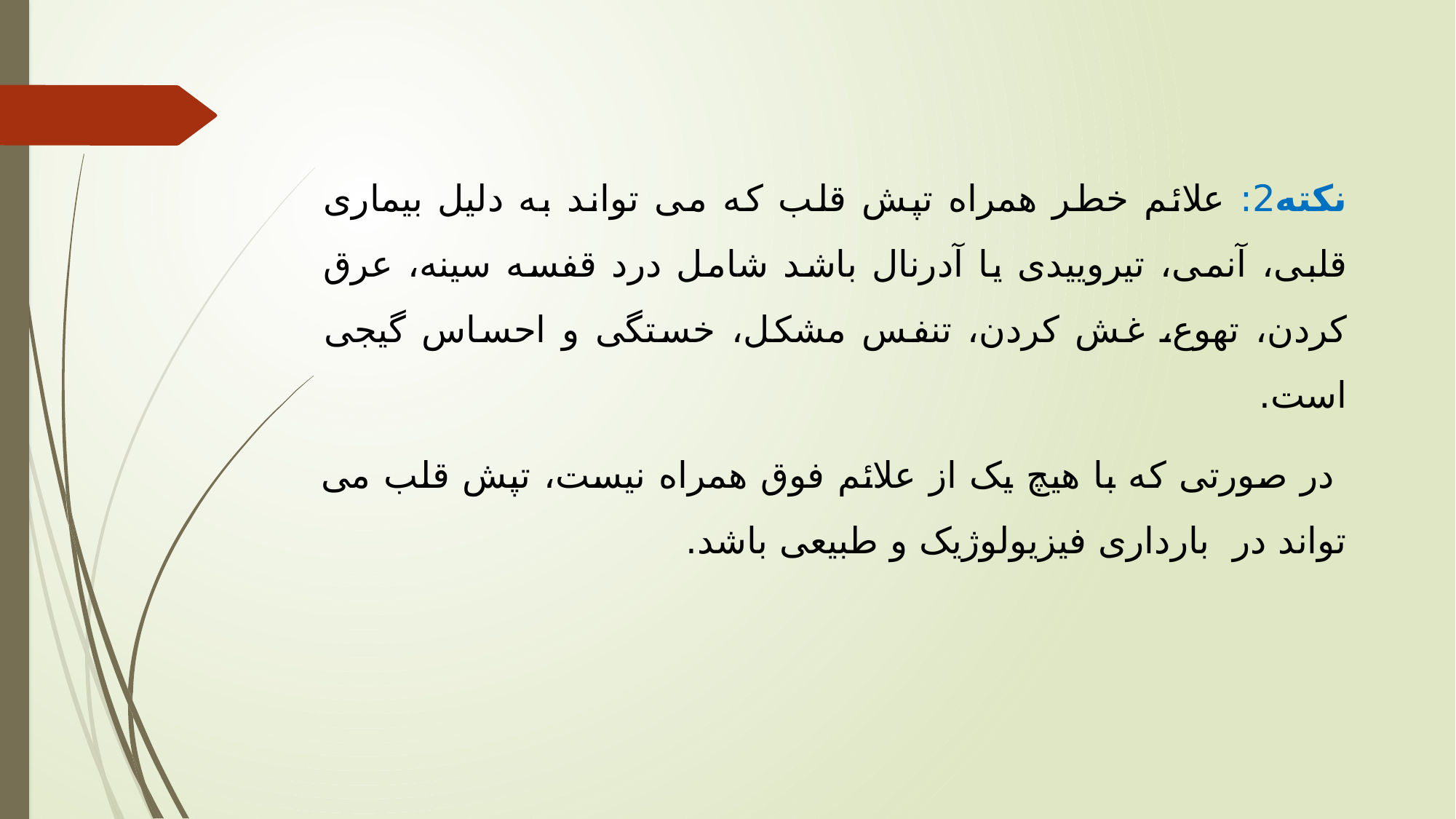

نکته2: علائم خطر همراه تپش قلب که می تواند به دلیل بیماری قلبی، آنمی، تیروییدی یا آدرنال باشد شامل درد قفسه سینه، عرق کردن، تهوع، غش کردن، تنفس مشکل، خستگی و احساس گیجی است.
 در صورتی که با هیچ یک از علائم فوق همراه نیست، تپش قلب می تواند در  بارداری فیزیولوژیک و طبیعی باشد.